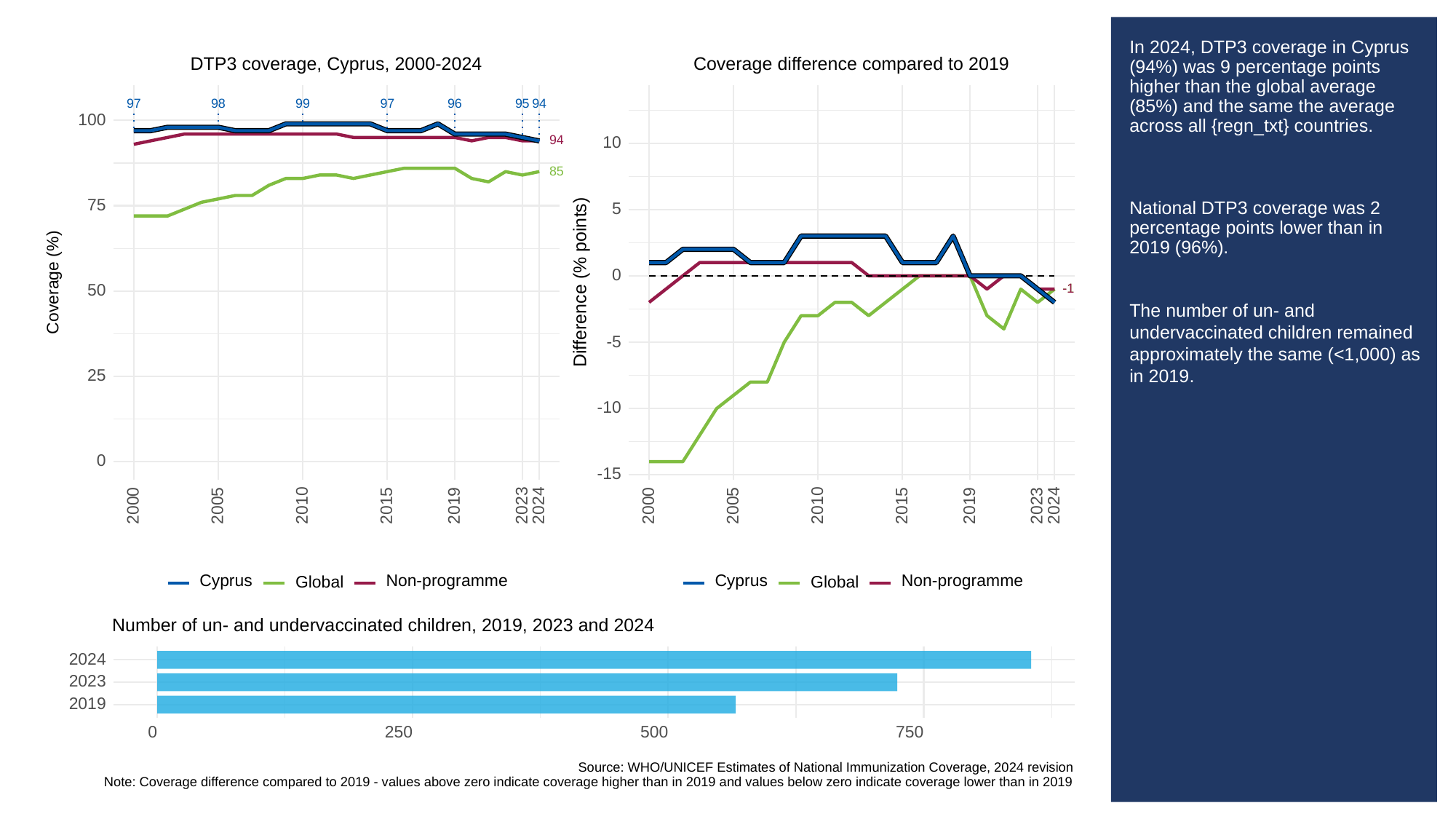

# In 2024, DTP3 coverage in Cyprus (94%) was 9 percentage points higher than the global average (85%) and the same the average across all {regn_txt} countries.

National DTP3 coverage was 2 percentage points lower than in 2019 (96%).

The number of un- and undervaccinated children remained approximately the same (<1,000) as in 2019.

DTP3 coverage, Cyprus, 2000-2024
Coverage difference compared to 2019

97
98
99
97
96
95
94

100

94
10

85

75
5

0
Difference (% points)
Coverage (%)

-1
-1
50

-5

25

-10

0

-15

2023
2023
2000
2005
2010
2015
2019
2024
2000
2005
2010
2015
2019
2024
Cyprus
Cyprus
Non-programme
Non-programme
Global
Global

Number of un- and undervaccinated children, 2019, 2023 and 2024

2024

2023

2019

0
250
500
750
Source: WHO/UNICEF Estimates of National Immunization Coverage, 2024 revision
Note: Coverage difference compared to 2019 - values above zero indicate coverage higher than in 2019 and values below zero indicate coverage lower than in 2019